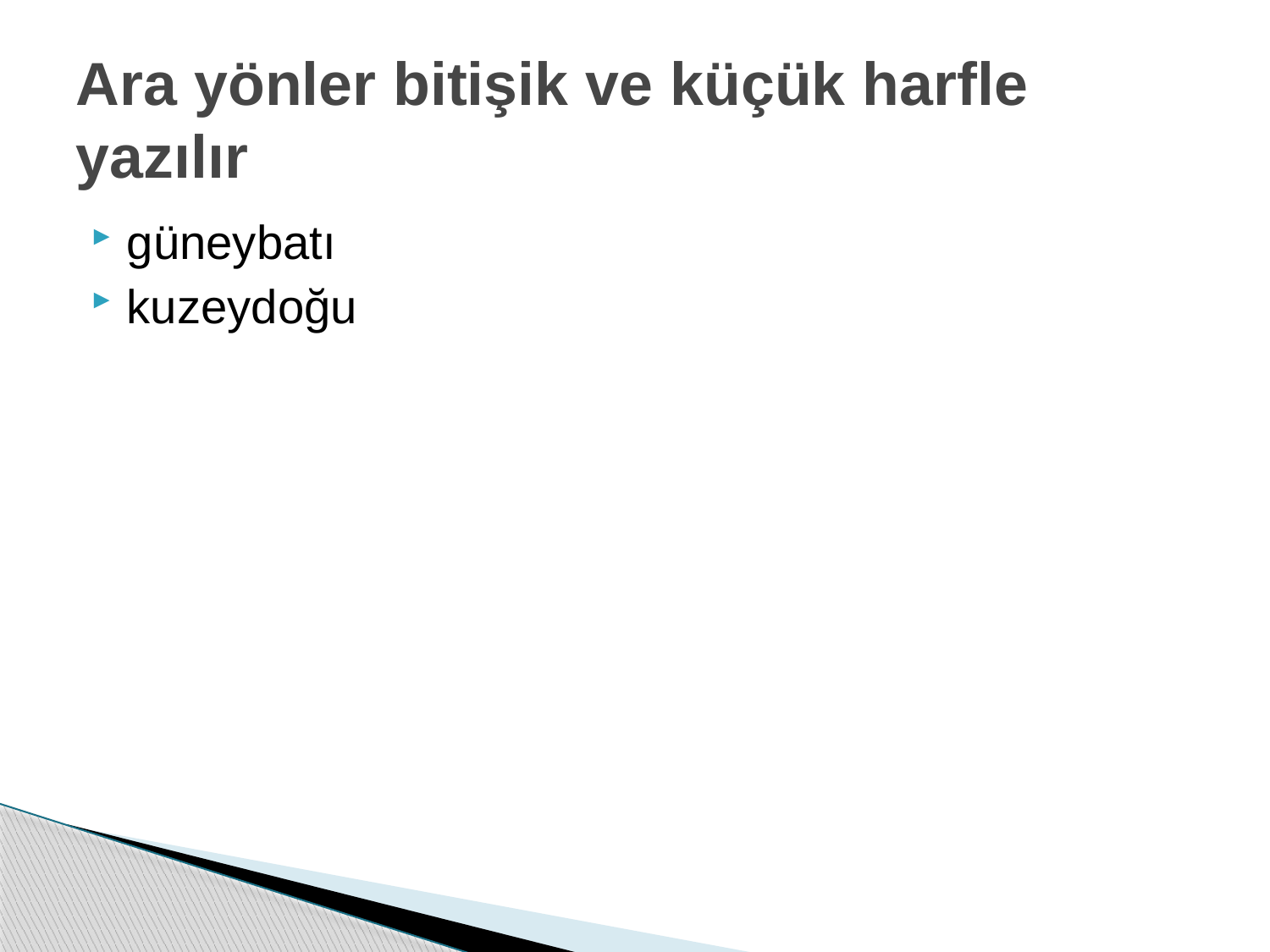

# Ara yönler bitişik ve küçük harfle yazılır
güneybatı
kuzeydoğu